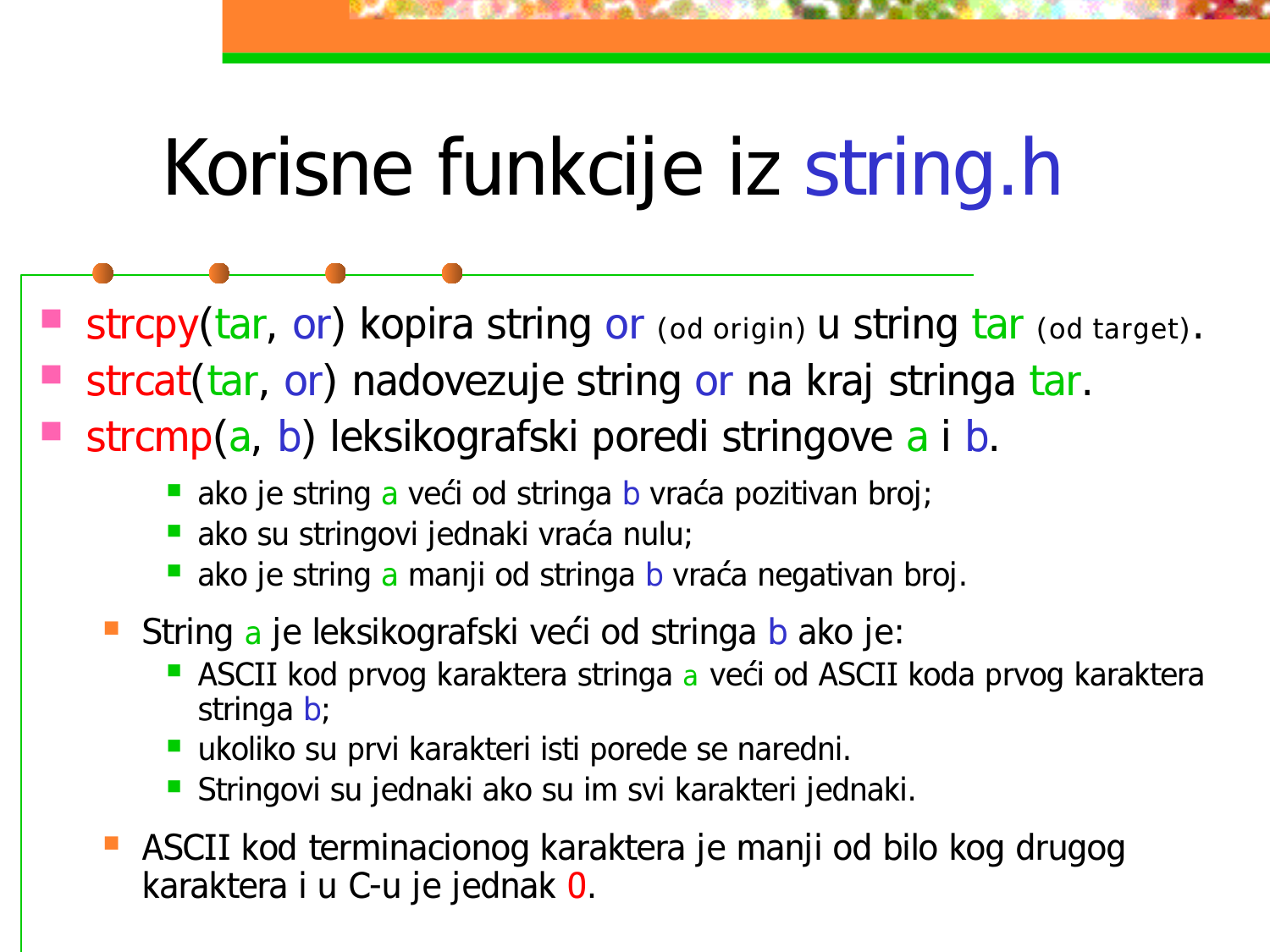

# Korisne funkcije iz string.h
strcpy(tar, or) kopira string or (od origin) u string tar (od target).
strcat(tar, or) nadovezuje string or na kraj stringa tar.
strcmp(a, b) leksikografski poredi stringove a i b.
ako je string a veći od stringa b vraća pozitivan broj;
ako su stringovi jednaki vraća nulu;
ako je string a manji od stringa b vraća negativan broj.
String a je leksikografski veći od stringa b ako je:
ASCII kod prvog karaktera stringa a veći od ASCII koda prvog karaktera stringa b;
ukoliko su prvi karakteri isti porede se naredni.
Stringovi su jednaki ako su im svi karakteri jednaki.
ASCII kod terminacionog karaktera je manji od bilo kog drugog karaktera i u C-u je jednak 0.